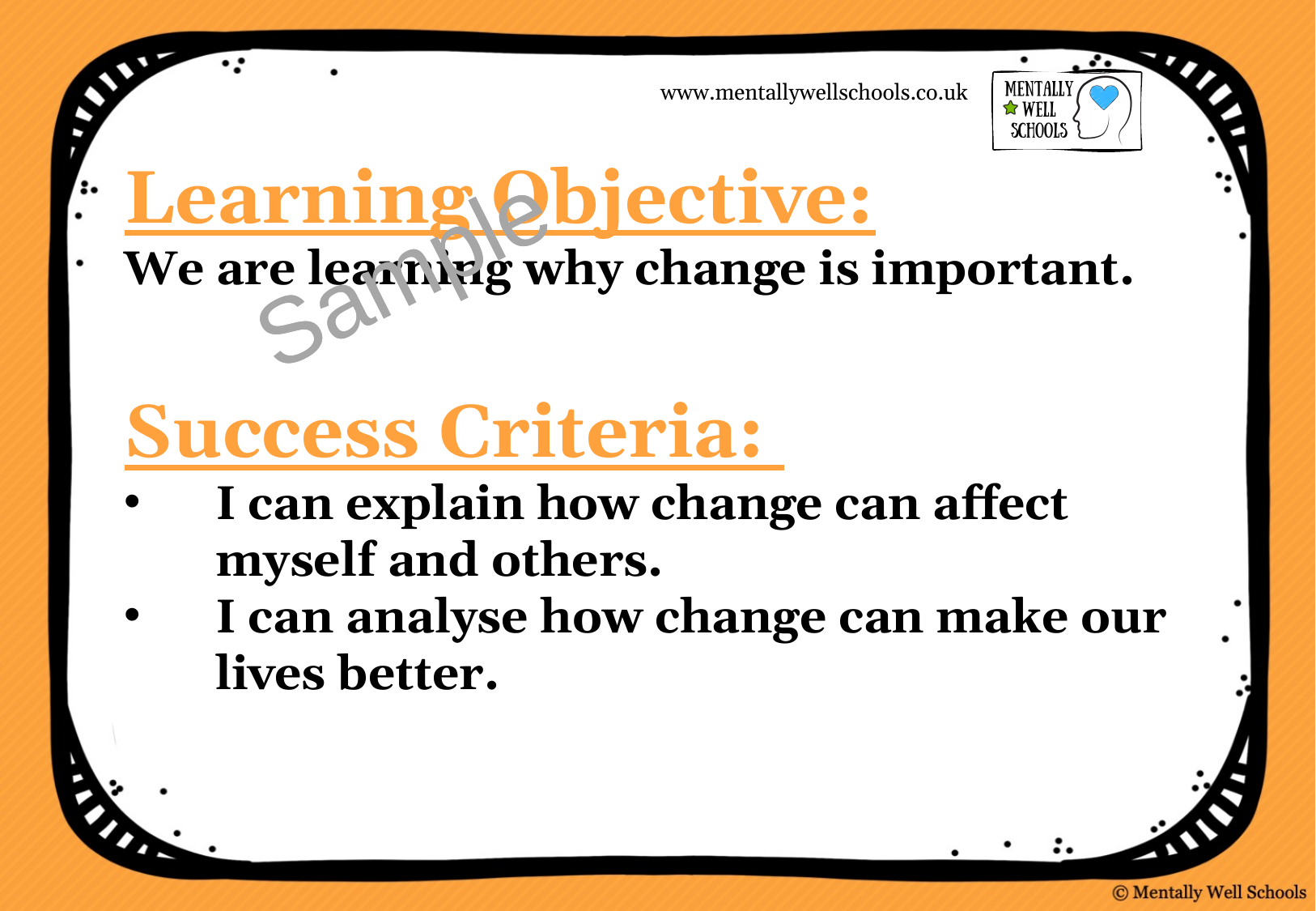

Sample
Learning Objective:
We are learning why change is important.

Success Criteria:
I can explain how change can affect myself and others.
I can analyse how change can make our lives better.